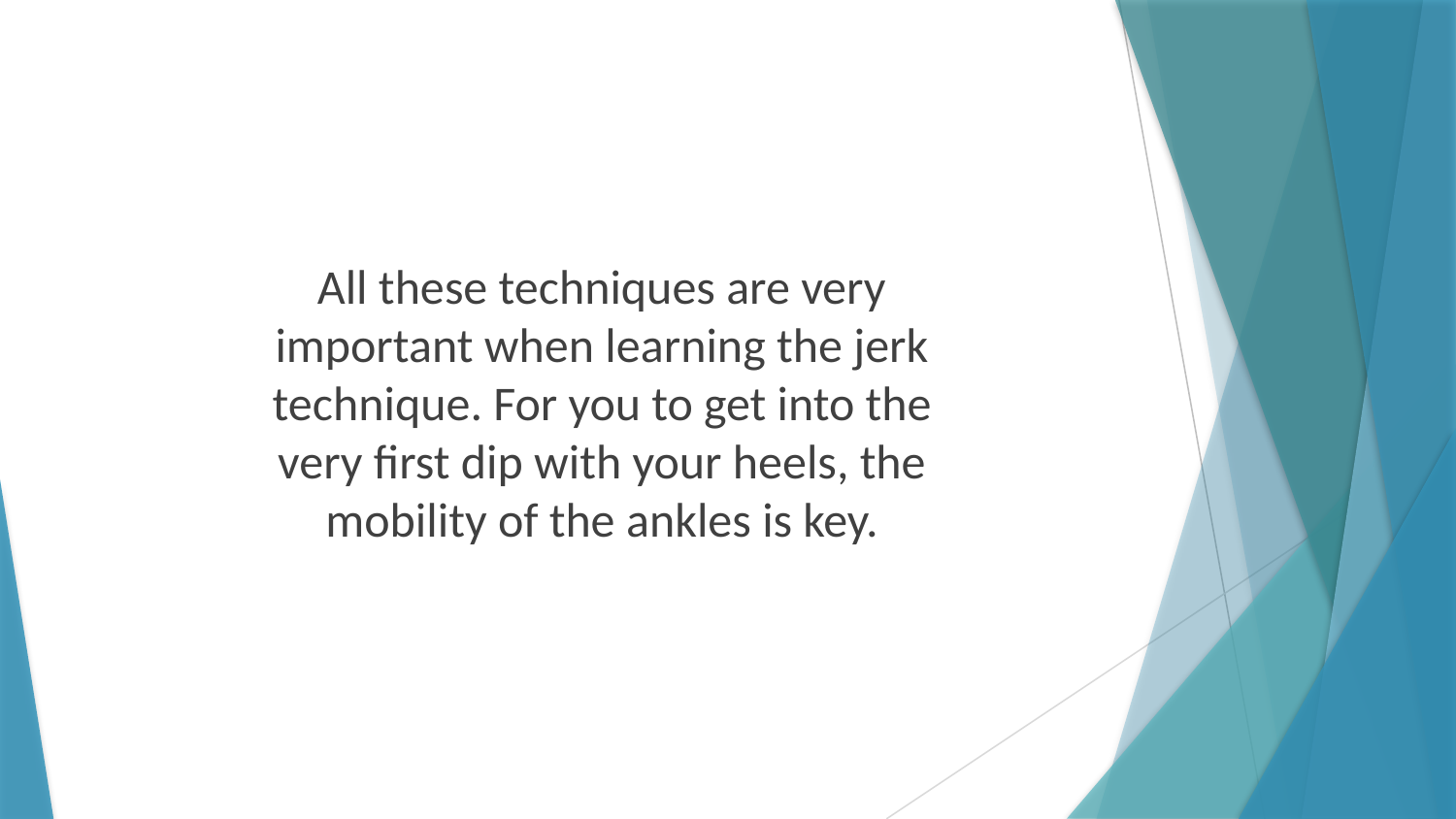

All these techniques are very important when learning the jerk technique. For you to get into the very first dip with your heels, the mobility of the ankles is key.